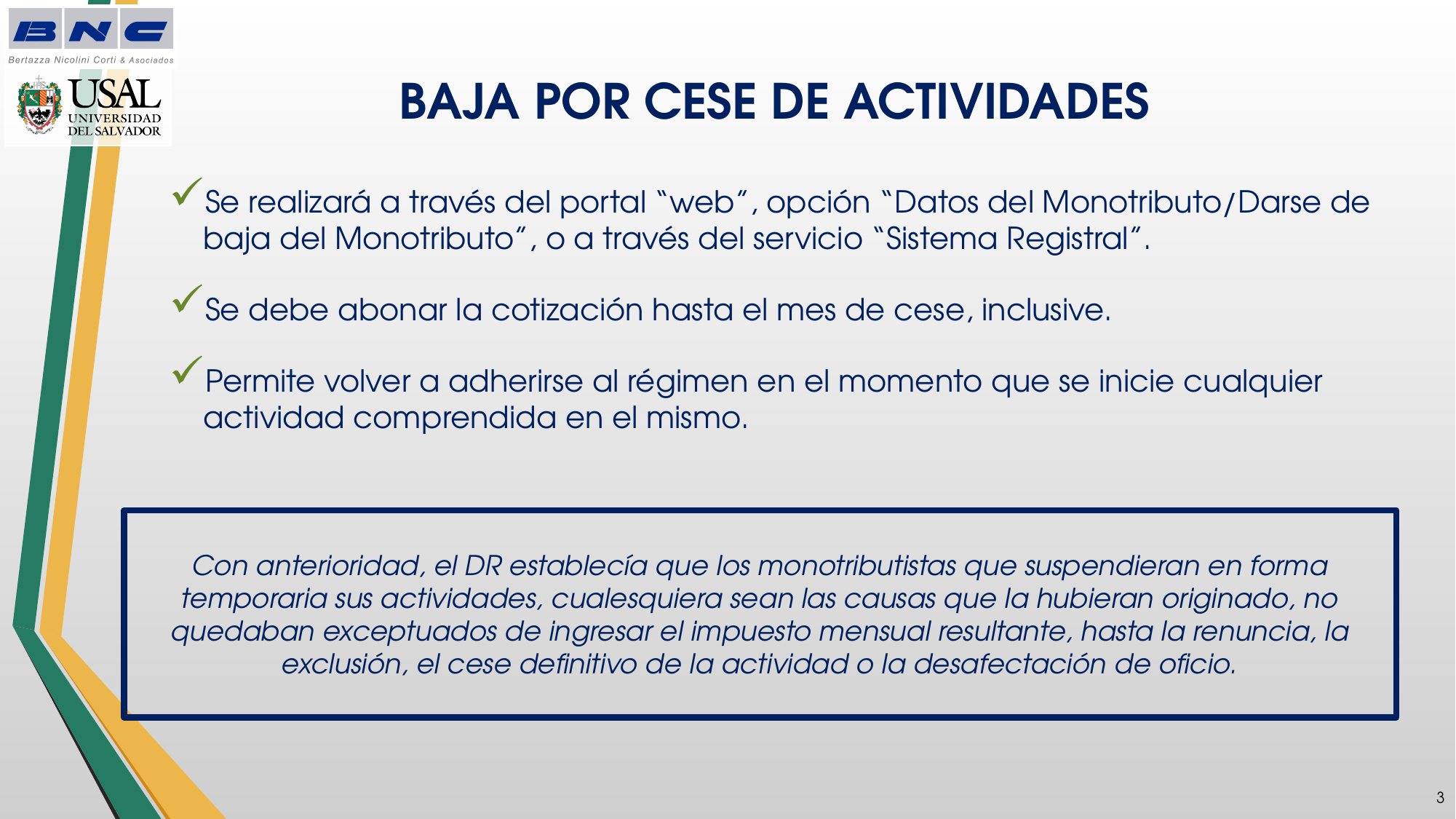

# BAJA POR CESE DE ACTIVIDADES
Se realizará a través del portal “web”, opción “Datos del Monotributo/Darse de baja del Monotributo”, o a través del servicio “Sistema Registral”.

Se debe abonar la cotización hasta el mes de cese, inclusive.

Permite volver a adherirse al régimen en el momento que se inicie cualquier actividad comprendida en el mismo.

Con anterioridad, el DR establecía que los monotributistas que suspendieran en forma temporaria sus actividades, cualesquiera sean las causas que la hubieran originado, no quedaban exceptuados de ingresar el impuesto mensual resultante, hasta la renuncia, la exclusión, el cese definitivo de la actividad o la desafectación de oficio.

3